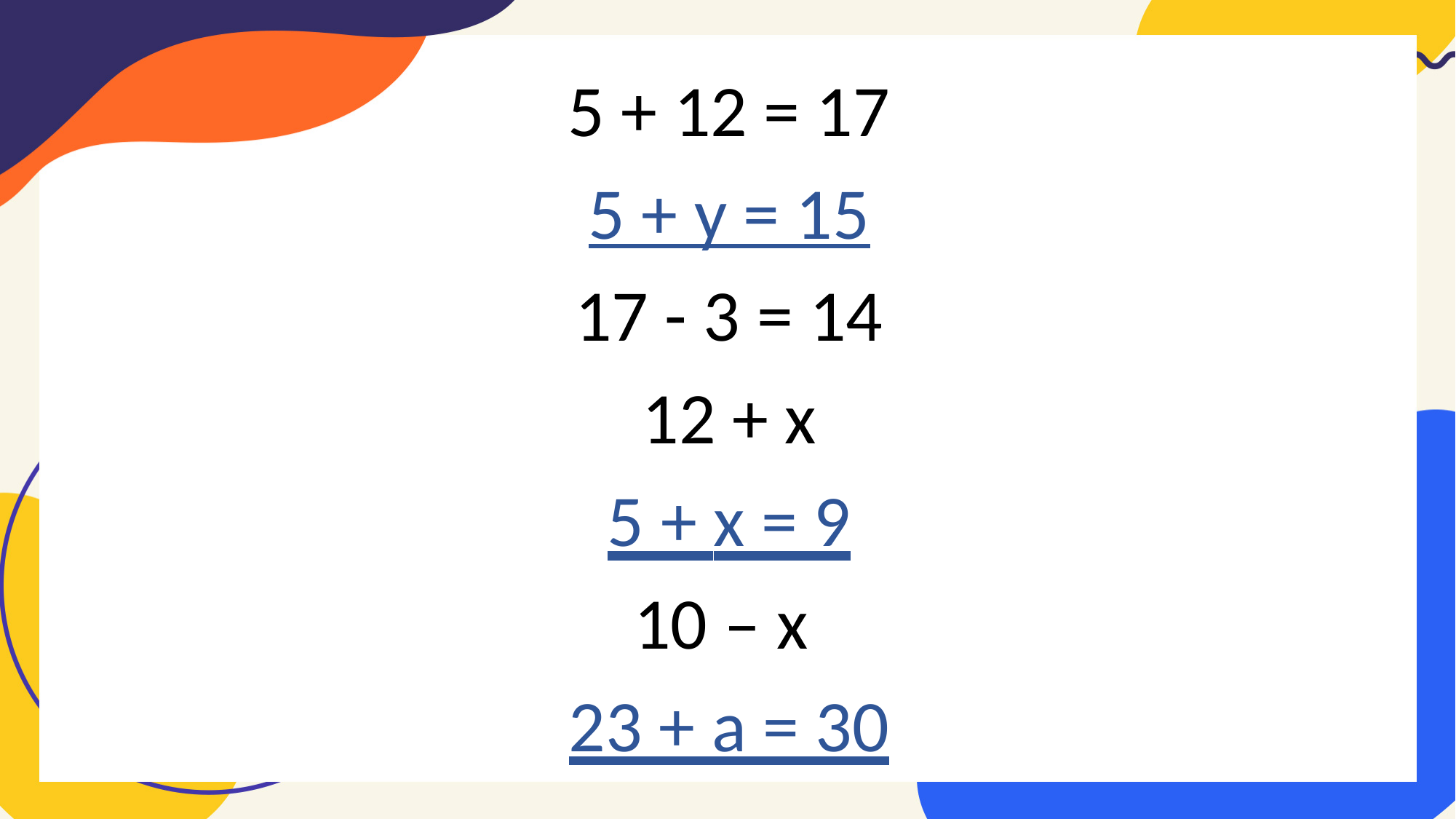

5 + 12 = 17
5 + y = 15
17 - 3 = 14
12 + x
5 + x = 9
10 – x
23 + a = 30